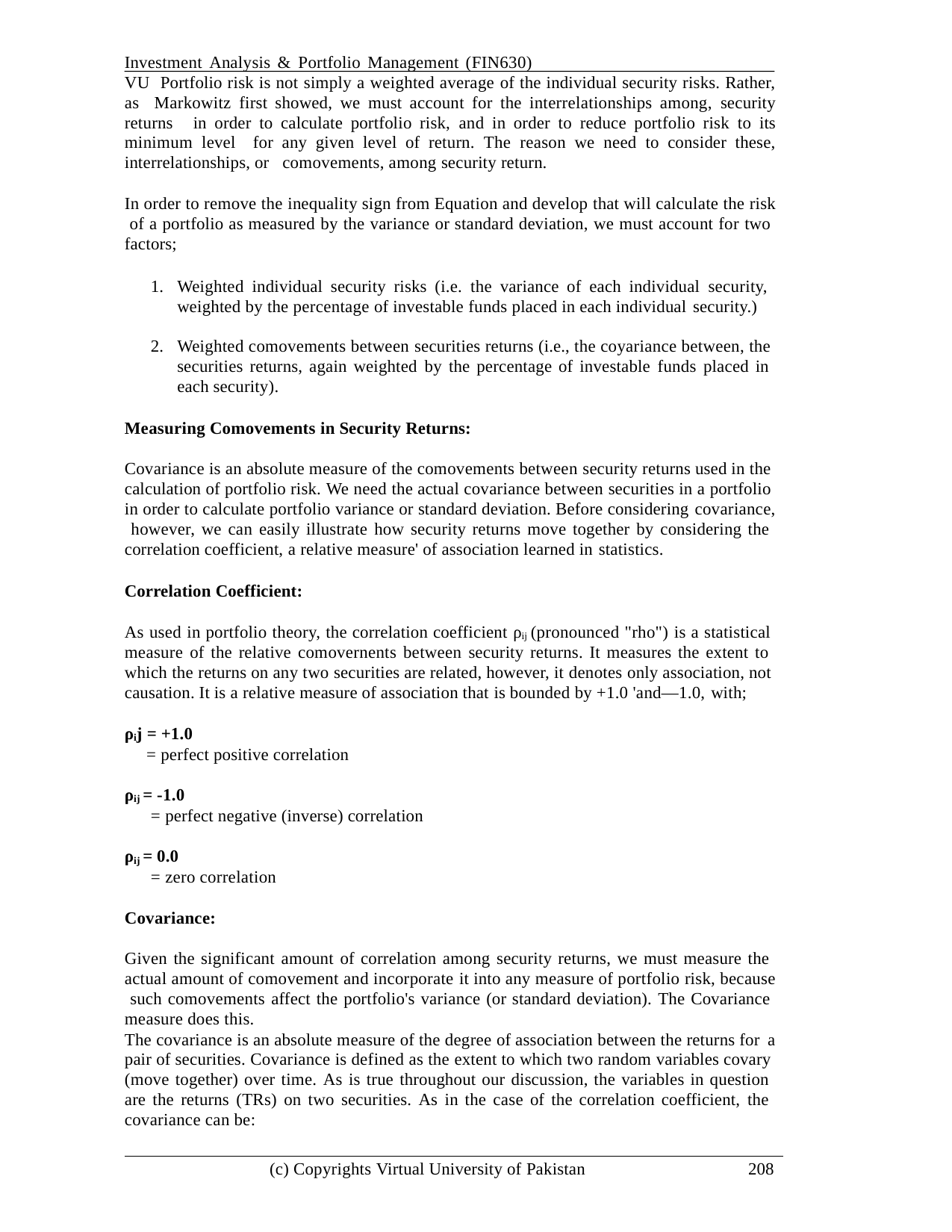

Investment Analysis & Portfolio Management (FIN630)	VU  Portfolio risk is not simply a weighted average of the individual security risks. Rather, as  Markowitz first showed, we must account for the interrelationships among, security returns  in order to calculate portfolio risk, and in order to reduce portfolio risk to its minimum level  for any given level of return. The reason we need to consider these, interrelationships, or  comovements, among security return.

In order to remove the inequality sign from Equation and develop that will calculate the risk  of a portfolio as measured by the variance or standard deviation, we must account for two  factors;

Weighted individual security risks (i.e. the variance of each individual security,  weighted by the percentage of investable funds placed in each individual security.)

Weighted comovements between securities returns (i.e., the coyariance between, the  securities returns, again weighted by the percentage of investable funds placed in  each security).

Measuring Comovements in Security Returns:

Covariance is an absolute measure of the comovements between security returns used in the  calculation of portfolio risk. We need the actual covariance between securities in a portfolio  in order to calculate portfolio variance or standard deviation. Before considering covariance,  however, we can easily illustrate how security returns move together by considering the  correlation coefficient, a relative measure' of association learned in statistics.

Correlation Coefficient:

As used in portfolio theory, the correlation coefficient ρij (pronounced "rho") is a statistical  measure of the relative comovernents between security returns. It measures the extent to  which the returns on any two securities are related, however, it denotes only association, not  causation. It is a relative measure of association that is bounded by +1.0 'and—1.0, with;

ρij = +1.0
= perfect positive correlation

ρij = -1.0
= perfect negative (inverse) correlation

ρij = 0.0
= zero correlation

Covariance:

Given the significant amount of correlation among security returns, we must measure the  actual amount of comovement and incorporate it into any measure of portfolio risk, because  such comovements affect the portfolio's variance (or standard deviation). The Covariance  measure does this.
The covariance is an absolute measure of the degree of association between the returns for a
pair of securities. Covariance is defined as the extent to which two random variables covary  (move together) over time. As is true throughout our discussion, the variables in question  are the returns (TRs) on two securities. As in the case of the correlation coefficient, the  covariance can be:

(c) Copyrights Virtual University of Pakistan
208